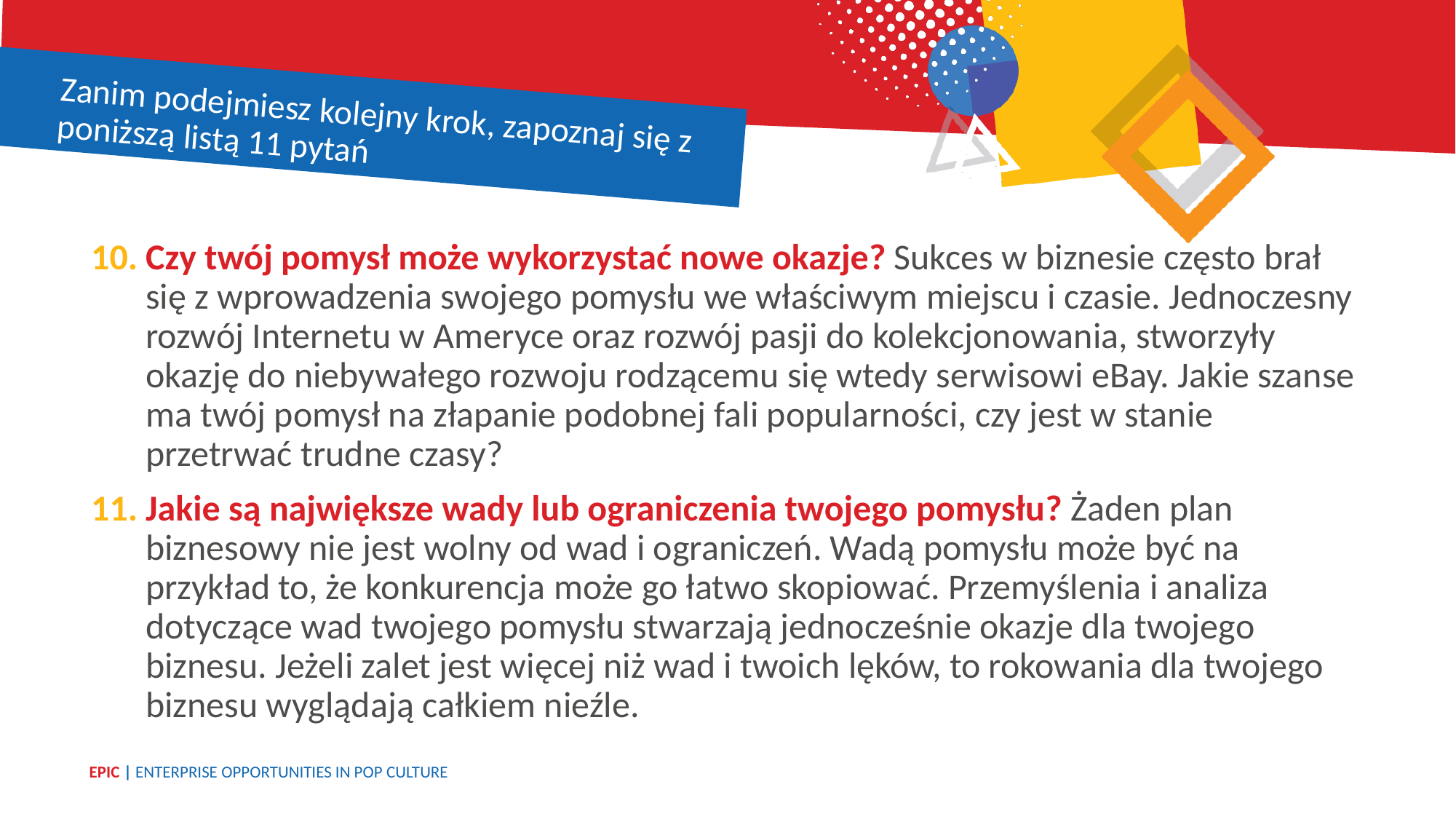

Zanim podejmiesz kolejny krok, zapoznaj się z poniższą listą 11 pytań
Czy twój pomysł może wykorzystać nowe okazje? Sukces w biznesie często brał się z wprowadzenia swojego pomysłu we właściwym miejscu i czasie. Jednoczesny rozwój Internetu w Ameryce oraz rozwój pasji do kolekcjonowania, stworzyły okazję do niebywałego rozwoju rodzącemu się wtedy serwisowi eBay. Jakie szanse ma twój pomysł na złapanie podobnej fali popularności, czy jest w stanie przetrwać trudne czasy?
Jakie są największe wady lub ograniczenia twojego pomysłu? Żaden plan biznesowy nie jest wolny od wad i ograniczeń. Wadą pomysłu może być na przykład to, że konkurencja może go łatwo skopiować. Przemyślenia i analiza dotyczące wad twojego pomysłu stwarzają jednocześnie okazje dla twojego biznesu. Jeżeli zalet jest więcej niż wad i twoich lęków, to rokowania dla twojego biznesu wyglądają całkiem nieźle.